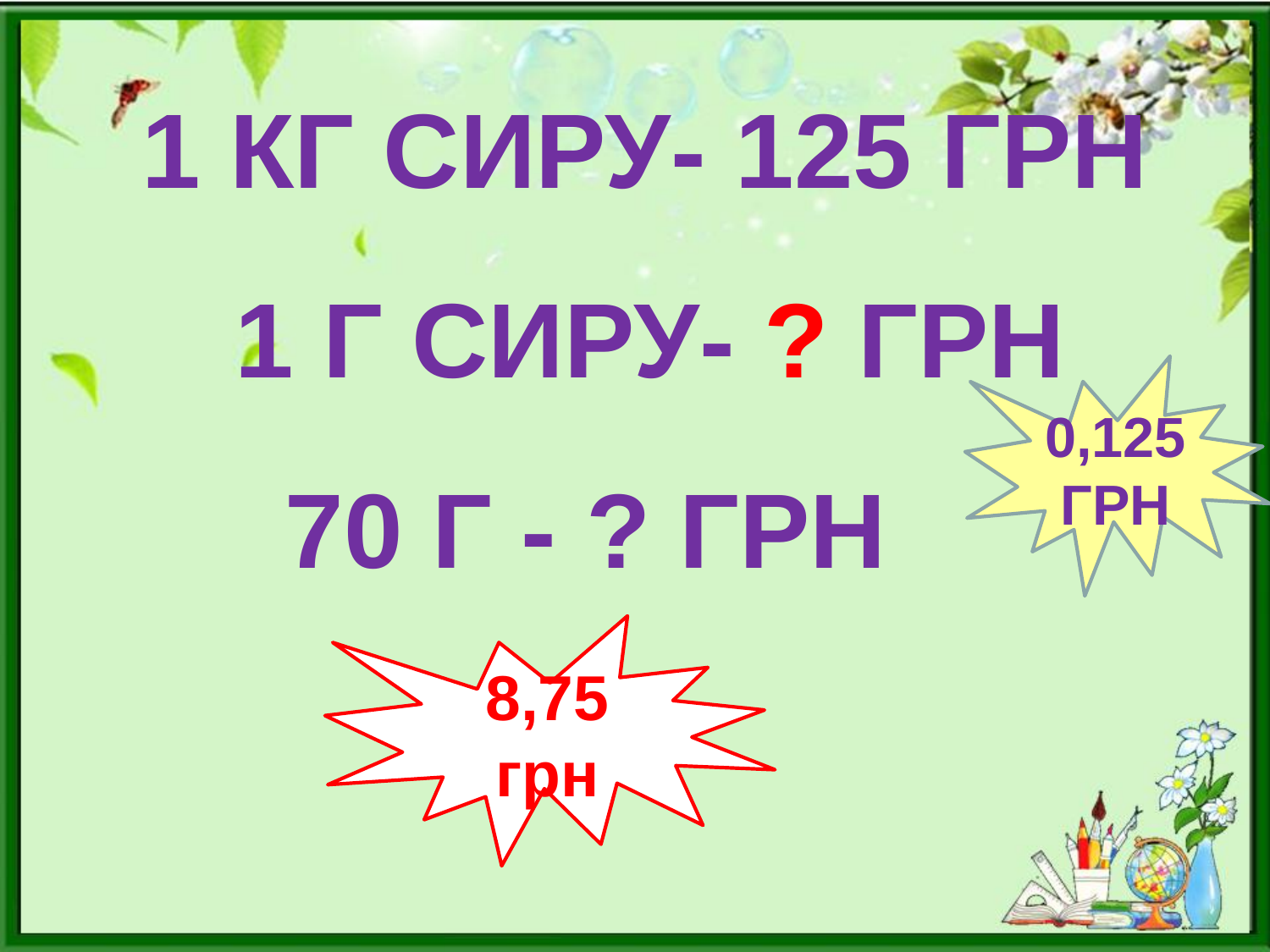

1 КГ СИРУ- 125 ГРН
1 Г СИРУ- ? ГРН
0,125 ГРН
70 Г - ? ГРН
8,75 грн